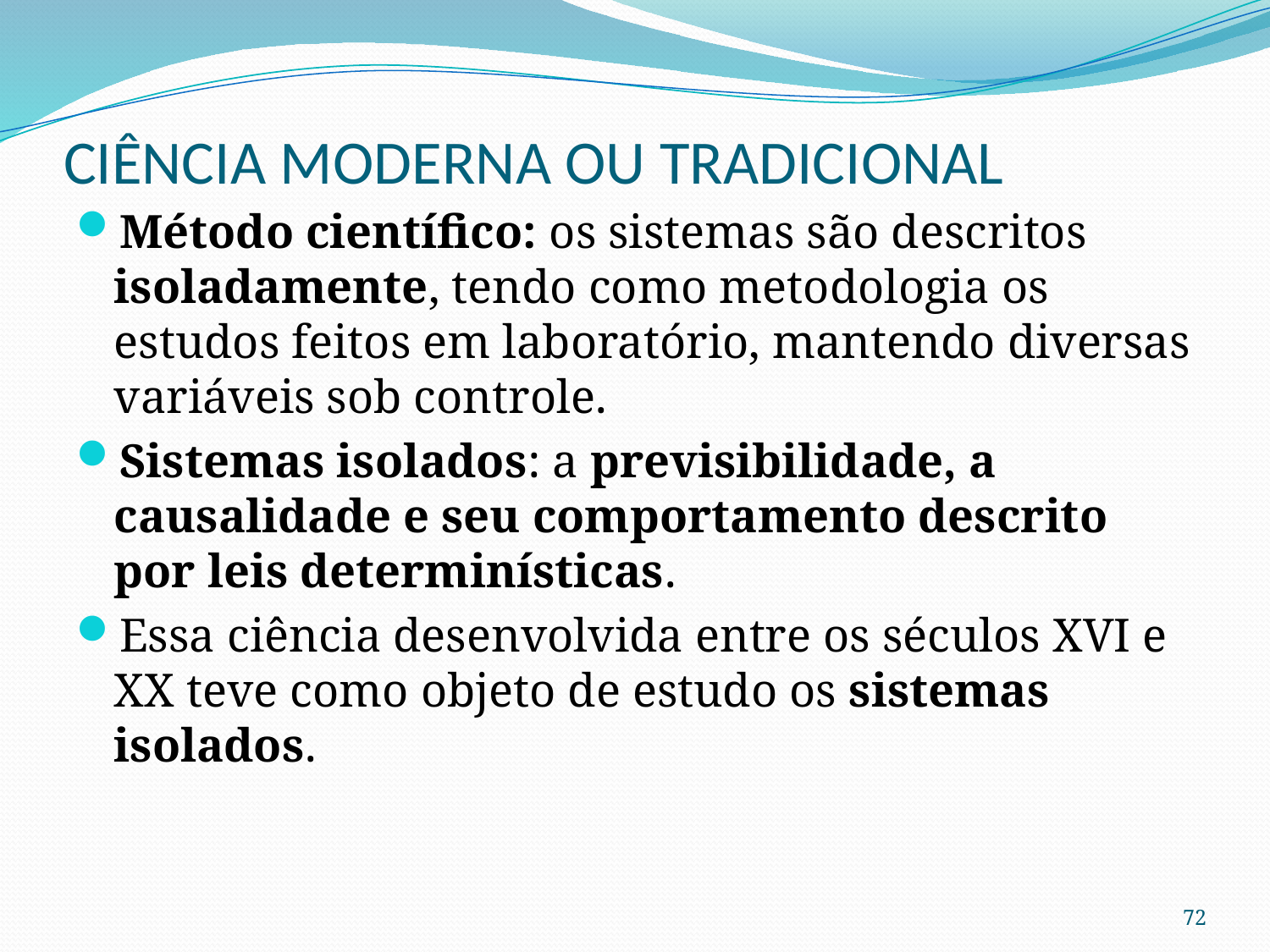

# CIÊNCIA MODERNA OU TRADICIONAL
Método científico: os sistemas são descritos isoladamente, tendo como metodologia os estudos feitos em laboratório, mantendo diversas variáveis sob controle.
Sistemas isolados: a previsibilidade, a causalidade e seu comportamento descrito por leis determinísticas.
Essa ciência desenvolvida entre os séculos XVI e XX teve como objeto de estudo os sistemas isolados.

72